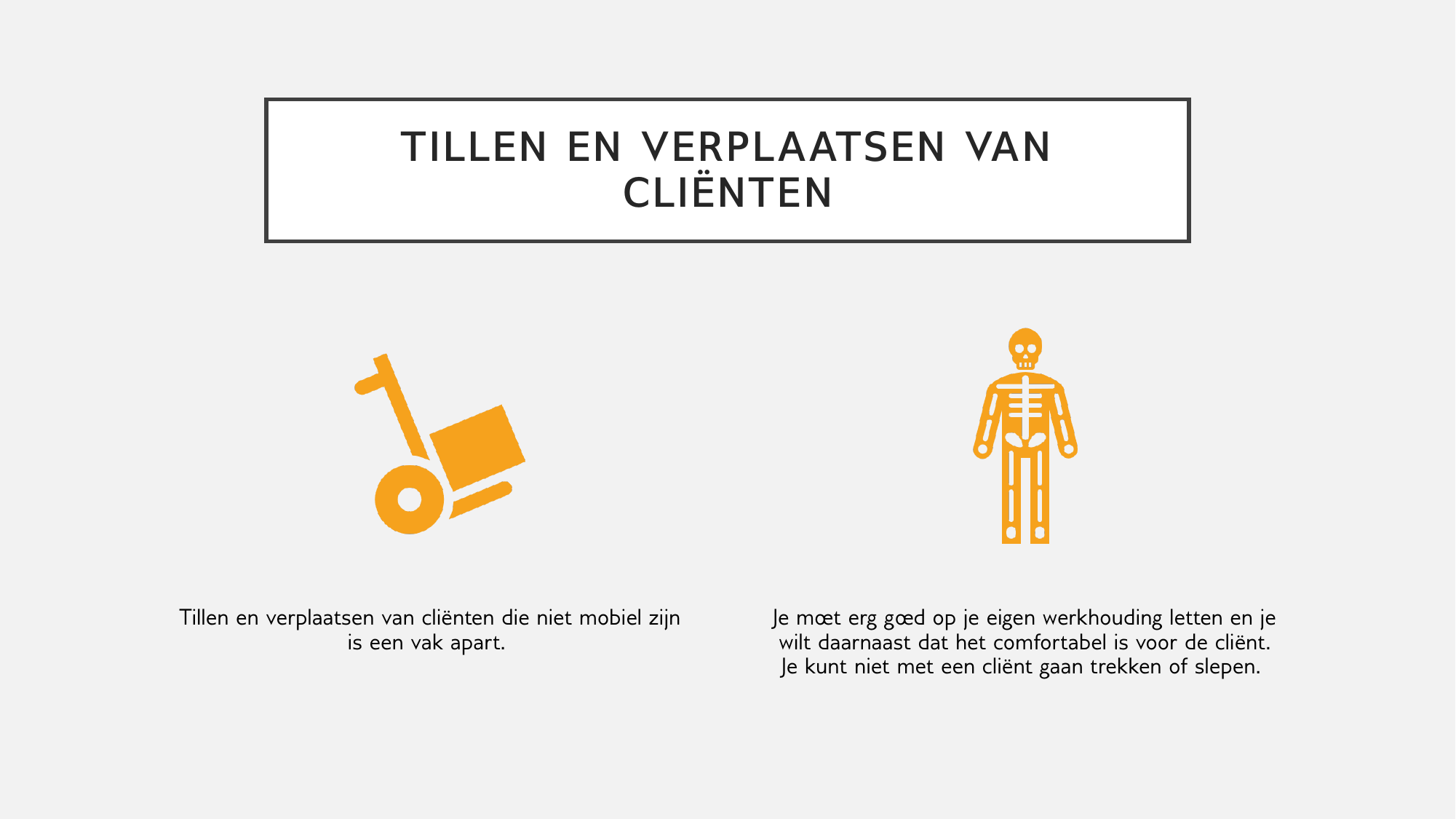

# Tillen en verplaatsen van cliënten
Tillen en verplaatsen van cliënten die niet mobiel zijn is een vak apart.
Je moet erg goed op je eigen werkhouding letten en je wilt daarnaast dat het comfortabel is voor de cliënt. Je kunt niet met een cliënt gaan trekken of slepen.